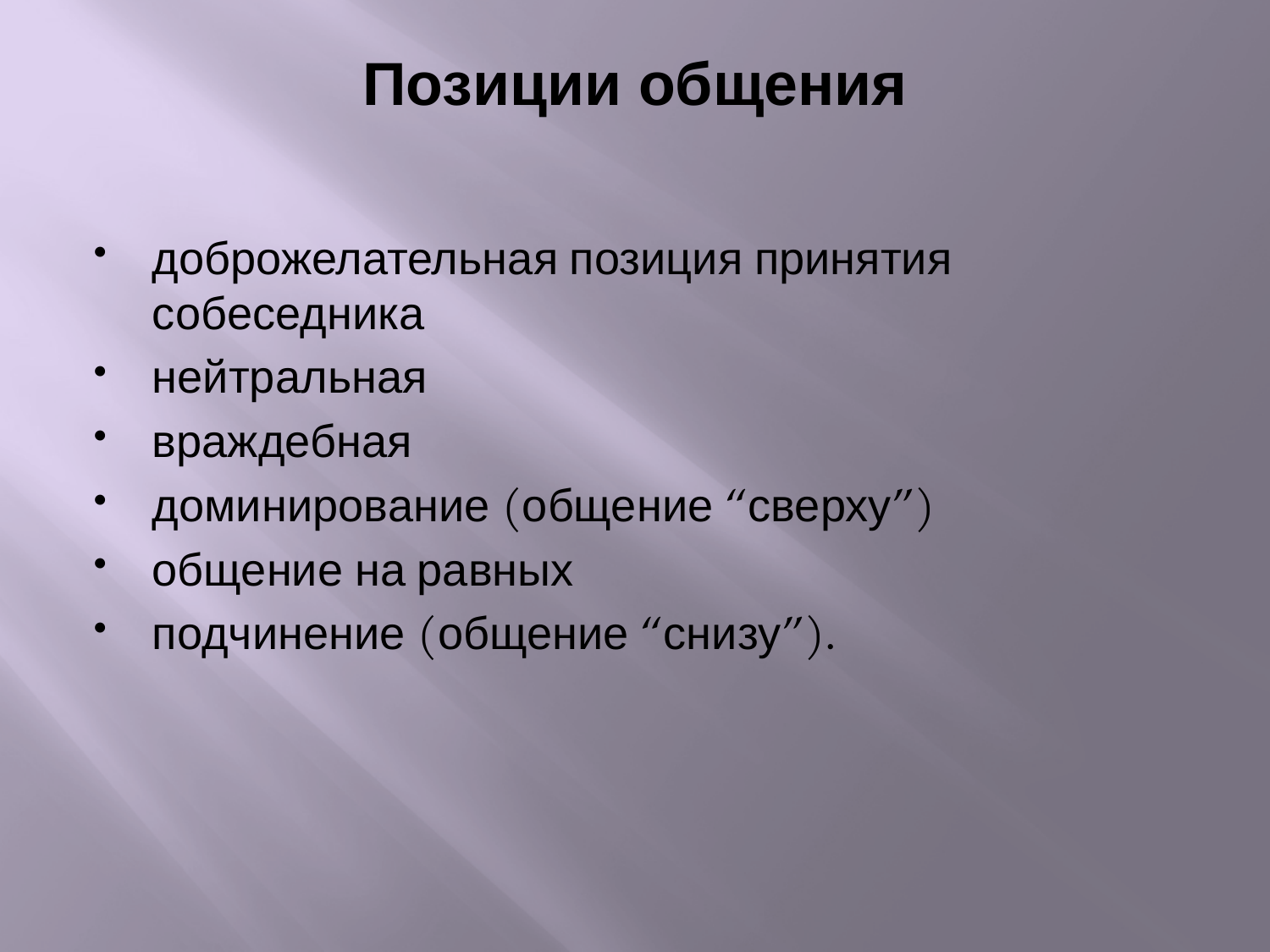

# Позиции общения
доброжелательная позиция принятия собеседника
нейтральная
враждебная
доминирование (общение “сверху”)
общение на равных
подчинение (общение “снизу”).